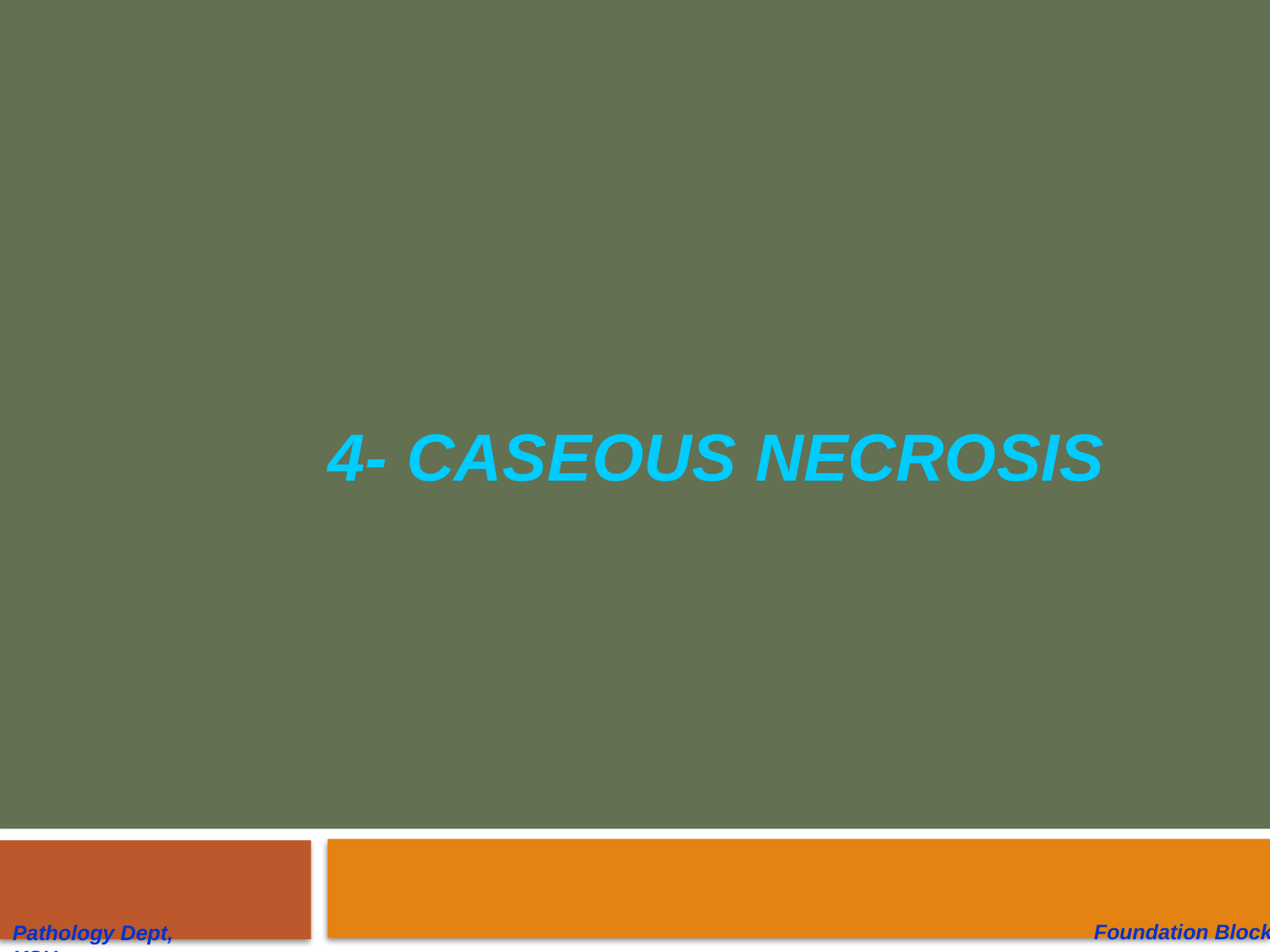

# 4- Caseous Necrosis
Foundation Block
Pathology Dept, KSU